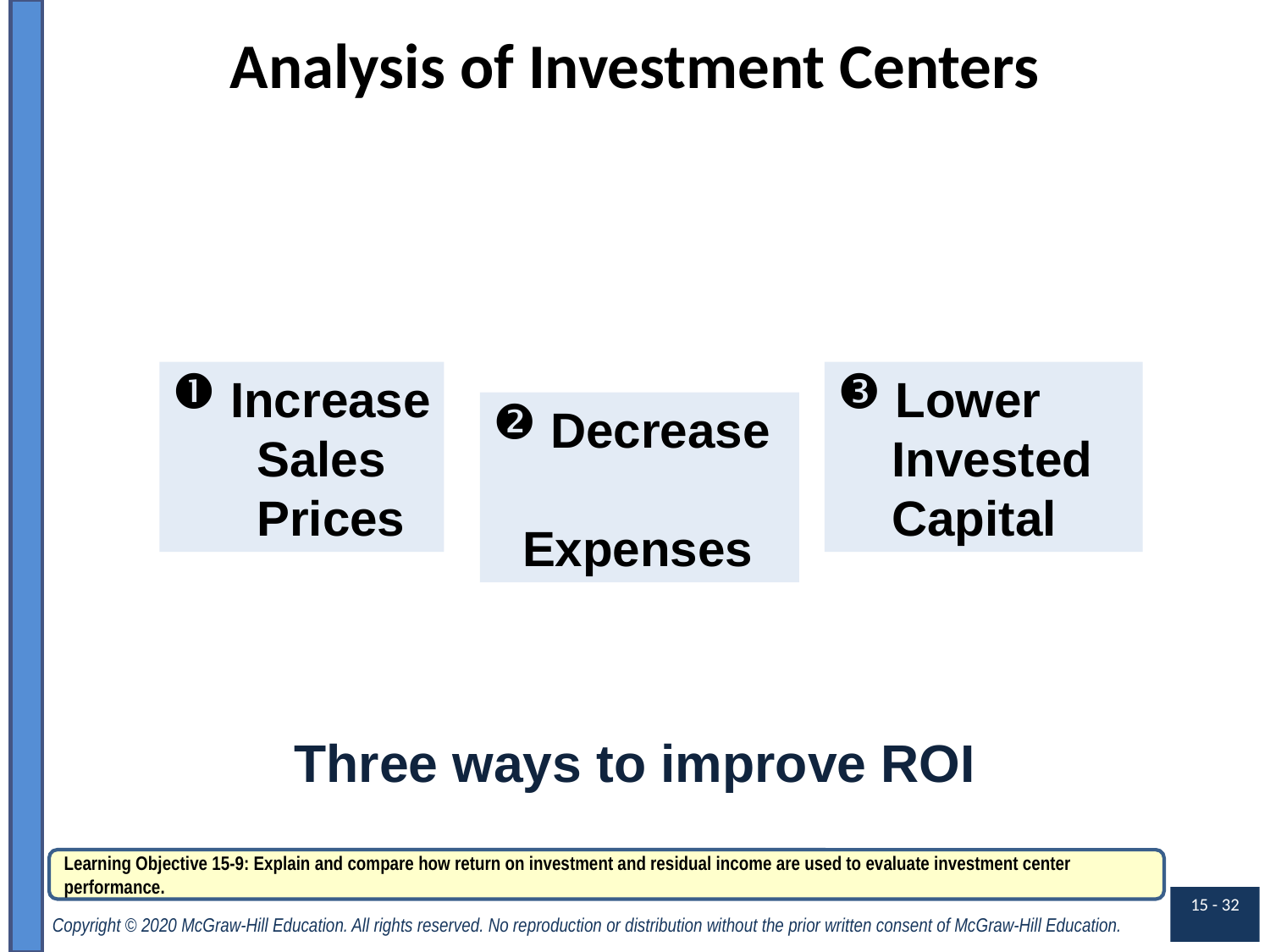

# Analysis of Investment Centers
 Increase
    Sales
    Prices
 Lower
    Invested
    Capital
 Decrease
    Expenses
Three ways to improve ROI
Learning Objective 15-9: Explain and compare how return on investment and residual income are used to evaluate investment center performance.